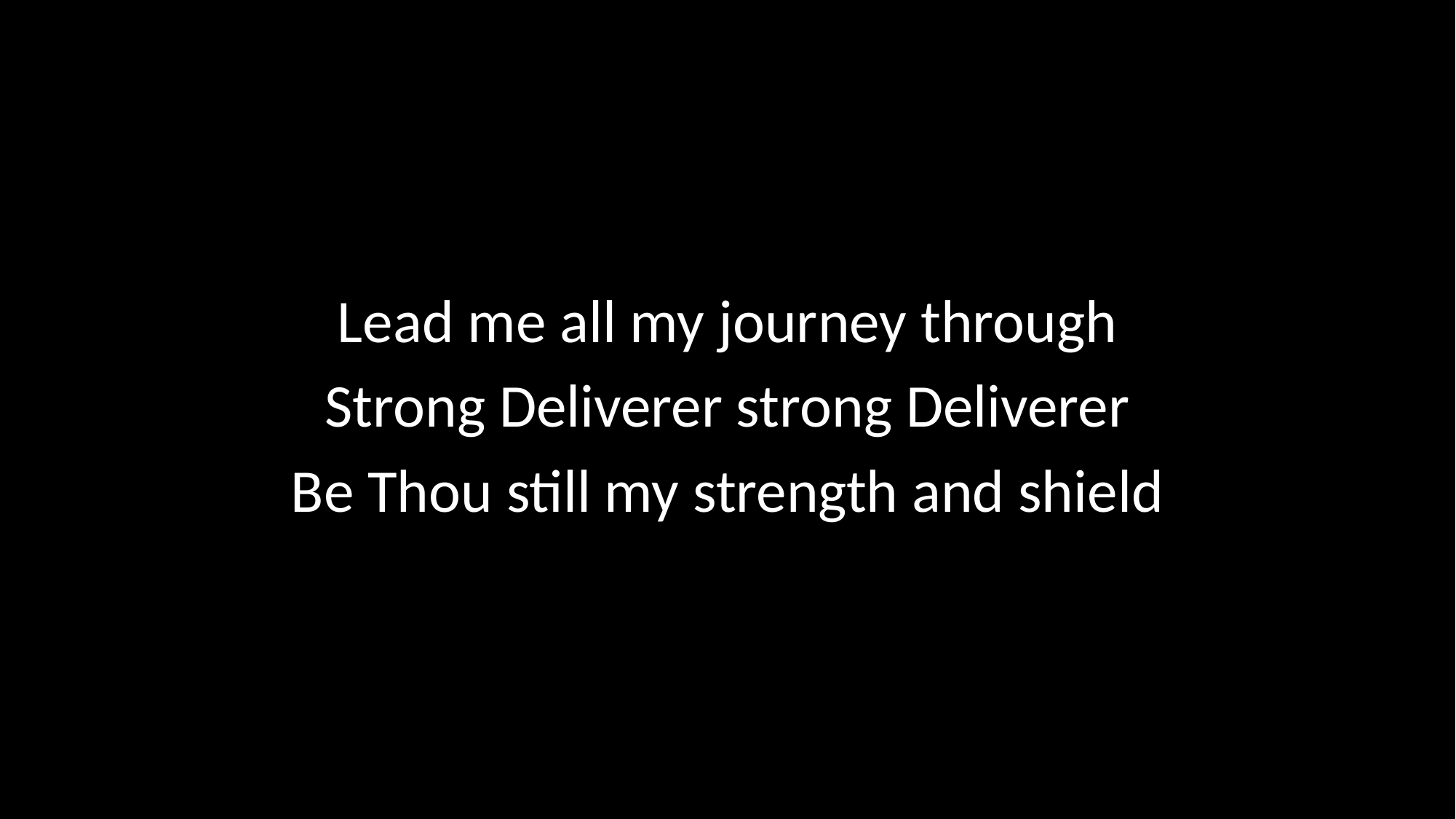

Lead me all my journey through
Strong Deliverer strong Deliverer
Be Thou still my strength and shield